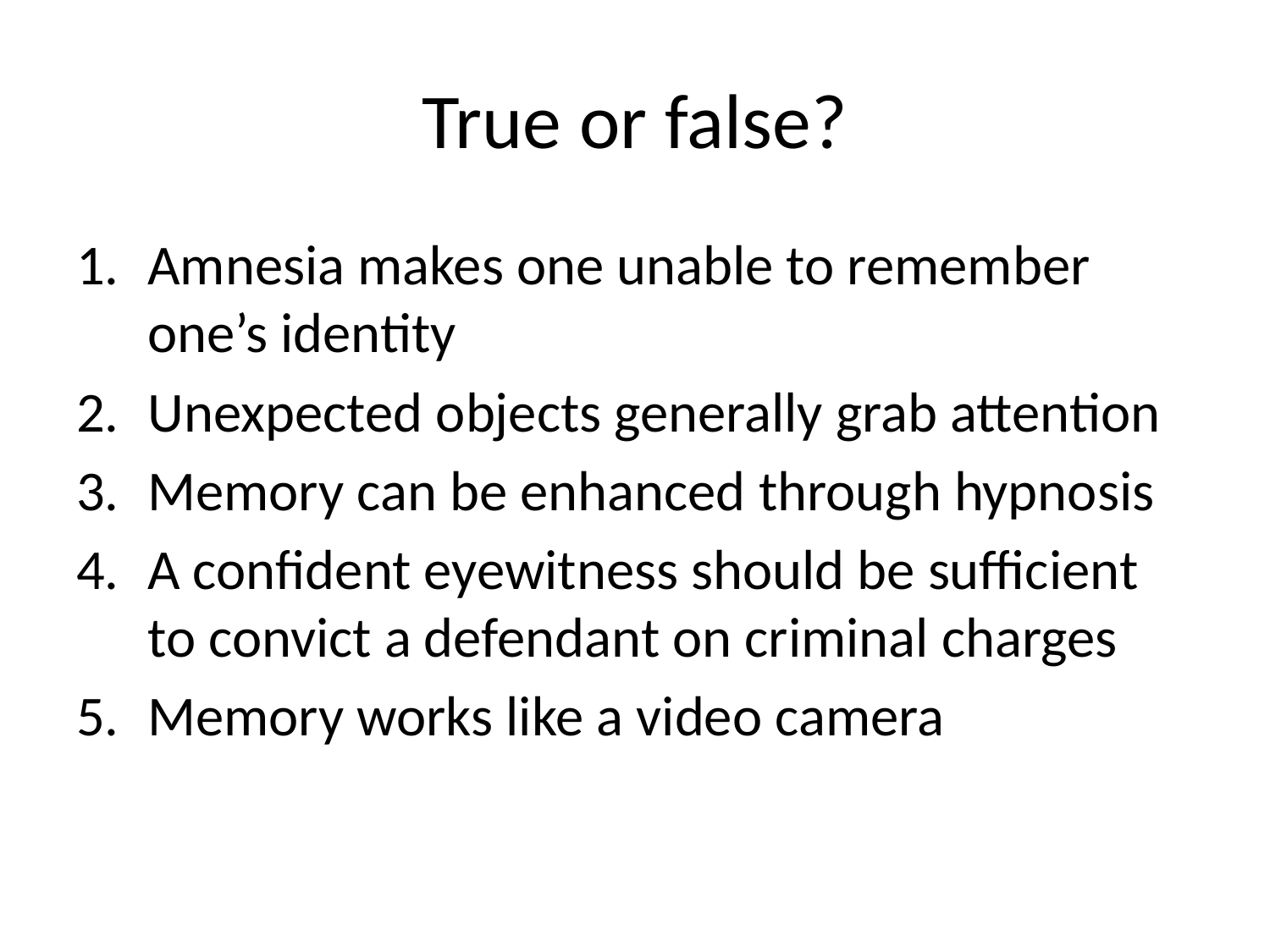

# True or false?
Amnesia makes one unable to remember one’s identity
Unexpected objects generally grab attention
Memory can be enhanced through hypnosis
A confident eyewitness should be sufficient to convict a defendant on criminal charges
Memory works like a video camera